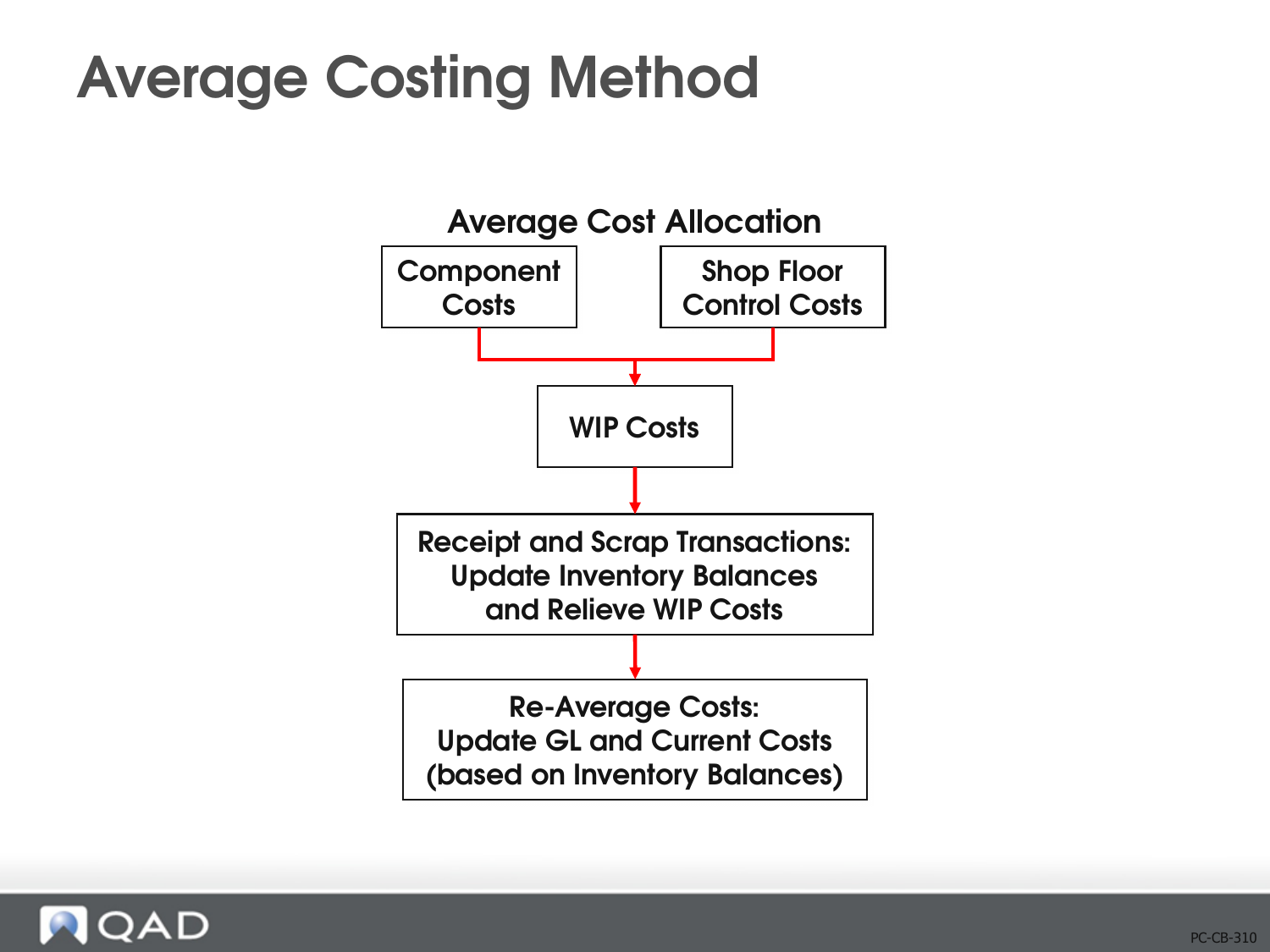

# Average Costing Method
Average Cost Allocation
Component
Costs
Shop Floor
Control Costs
WIP Costs
Receipt and Scrap Transactions:
Update Inventory Balances
and Relieve WIP Costs
Re-Average Costs:
Update GL and Current Costs
(based on Inventory Balances)
PC-CB-310